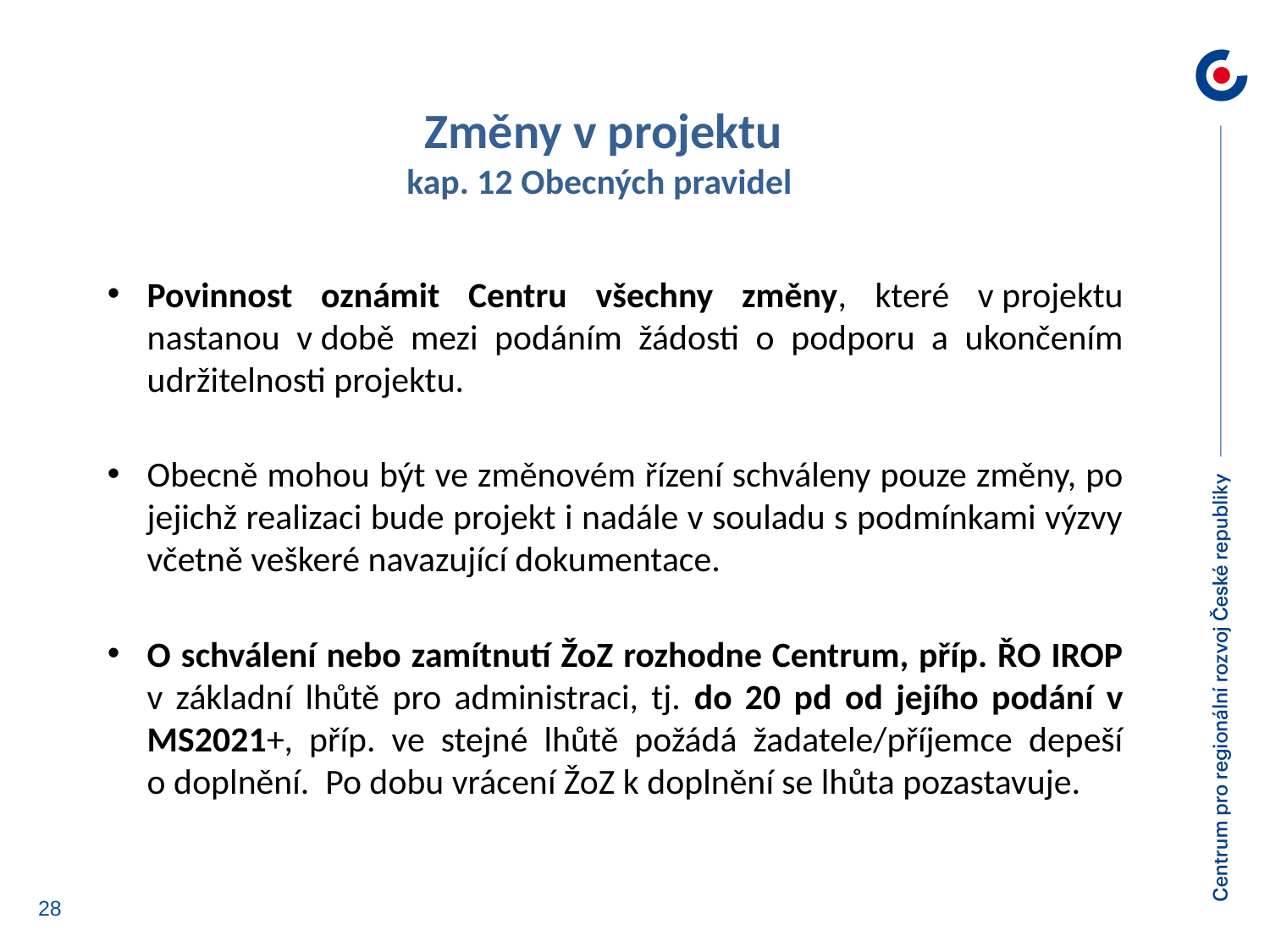

Změny v projektu
kap. 12 Obecných pravidel
Povinnost oznámit Centru všechny změny, které v projektu nastanou v době mezi podáním žádosti o podporu a ukončením udržitelnosti projektu.

Obecně mohou být ve změnovém řízení schváleny pouze změny, po jejichž realizaci bude projekt i nadále v souladu s podmínkami výzvy včetně veškeré navazující dokumentace.

O schválení nebo zamítnutí ŽoZ rozhodne Centrum, příp. ŘO IROP v základní lhůtě pro administraci, tj. do 20 pd od jejího podání v MS2021+, příp. ve stejné lhůtě požádá žadatele/příjemce depeší o doplnění.  Po dobu vrácení ŽoZ k doplnění se lhůta pozastavuje.
28